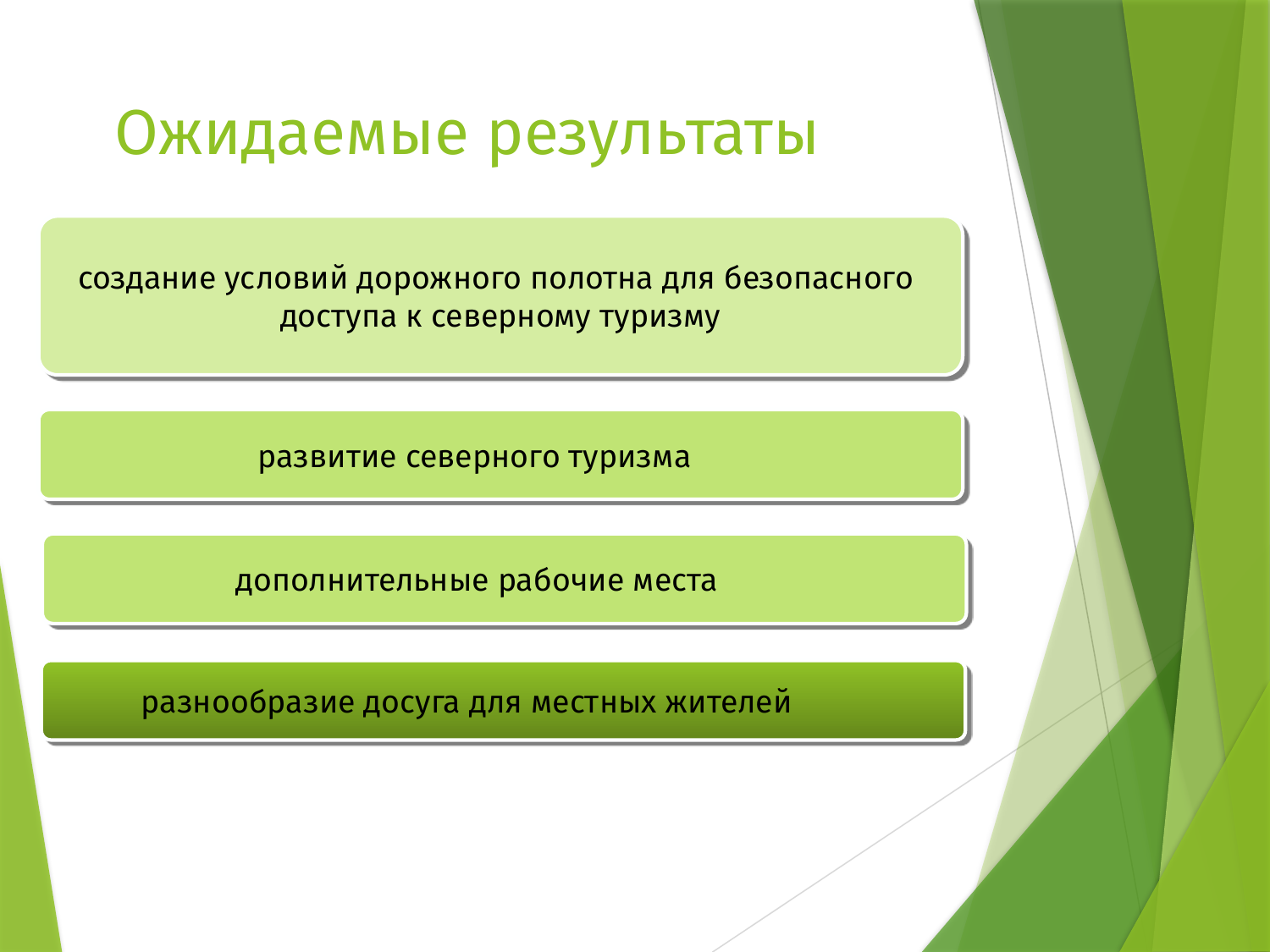

# Ожидаемые результаты
создание условий дорожного полотна для безопасного
доступа к северному туризму
                        развитие северного туризма
                     дополнительные рабочие места
          разнообразие досуга для местных жителей